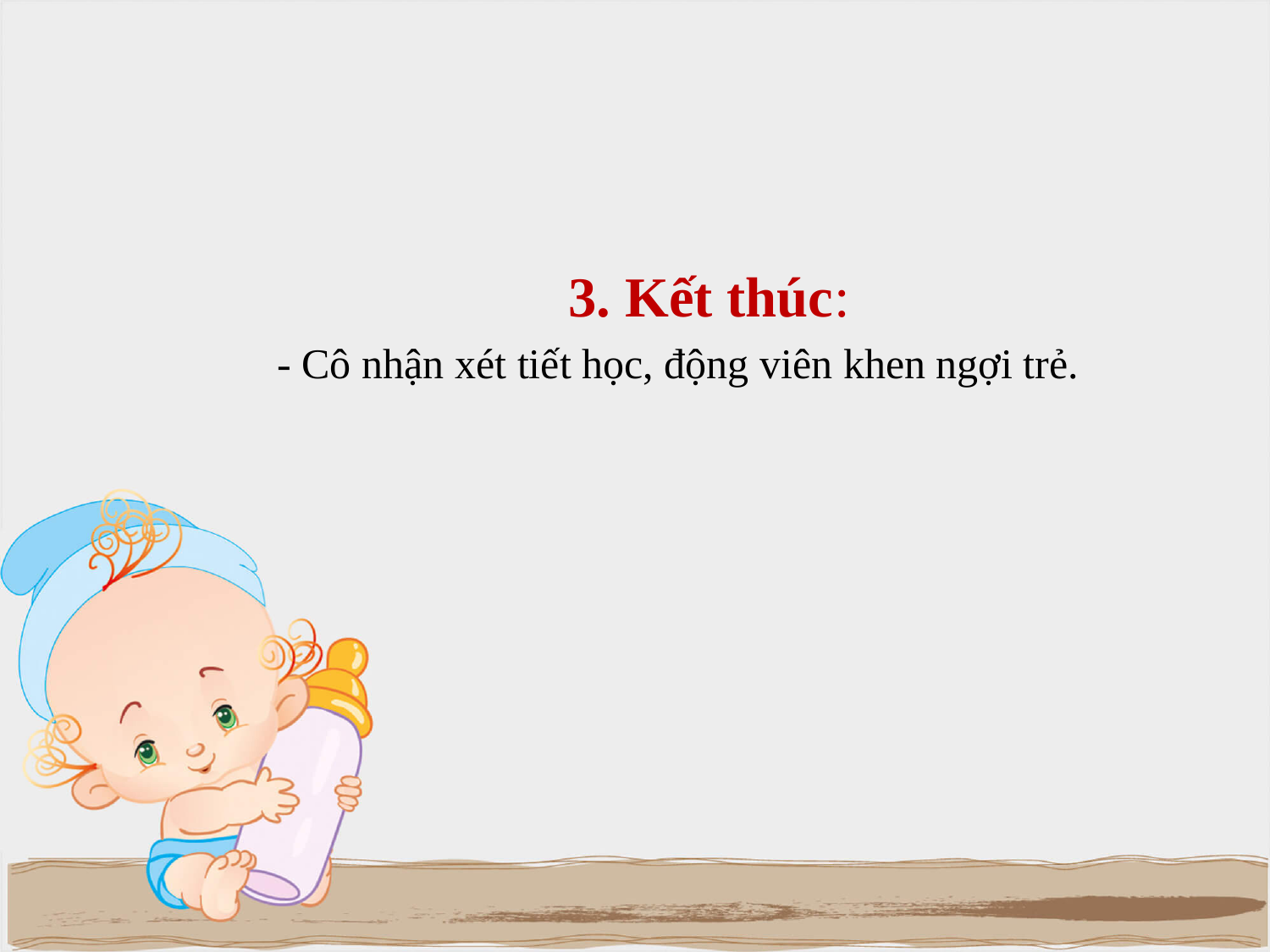

3. Kết thúc:
- Cô nhận xét tiết học, động viên khen ngợi trẻ.